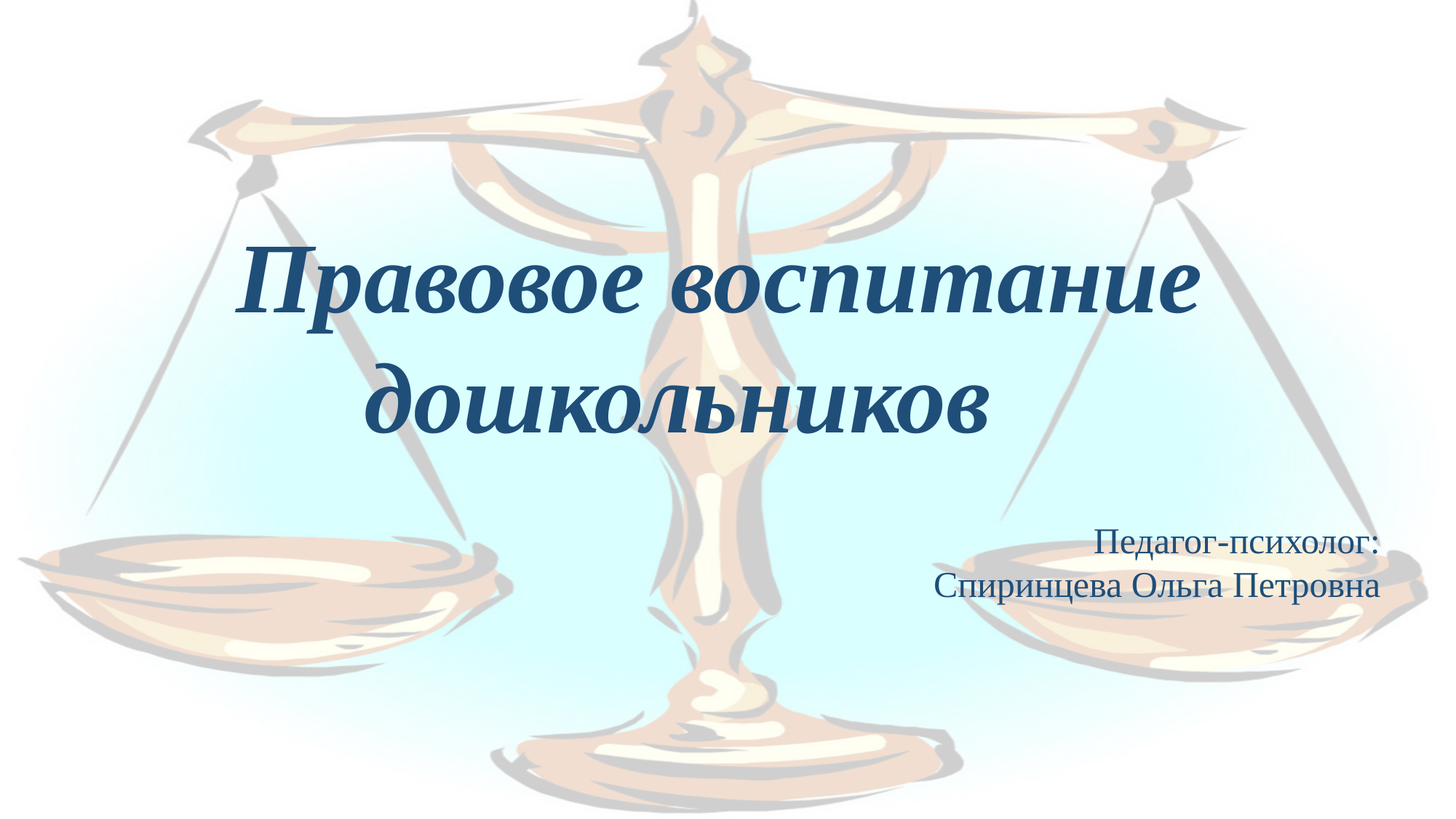

Правовое воспитание дошкольников
Педагог-психолог:
 Спиринцева Ольга Петровна